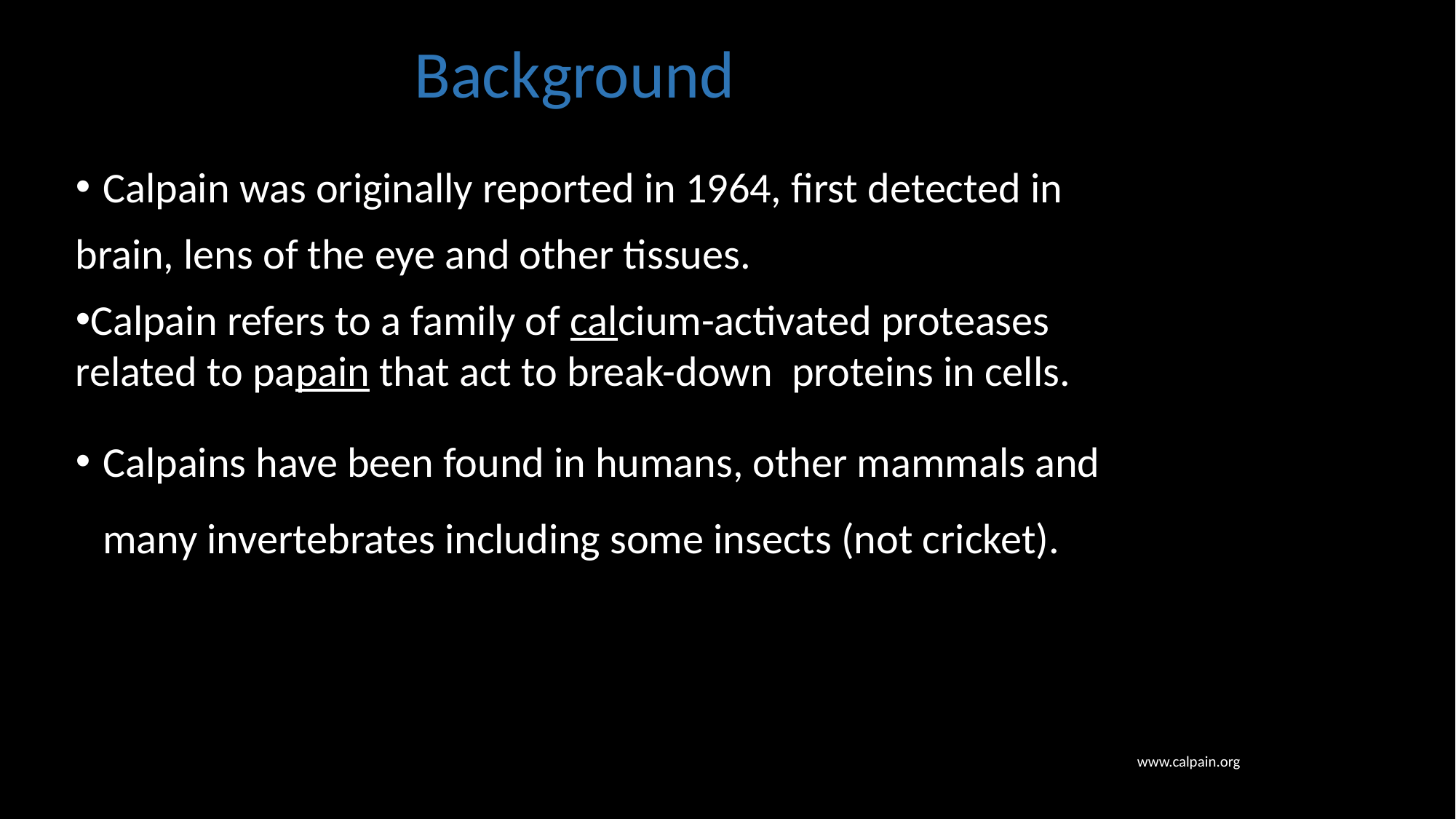

# Background
Calpain was originally reported in 1964, first detected in
brain, lens of the eye and other tissues.
Calpain refers to a family of calcium-activated proteases related to papain that act to break-down  proteins in cells.
Calpains have been found in humans, other mammals and many invertebrates including some insects (not cricket).

www.calpain.org